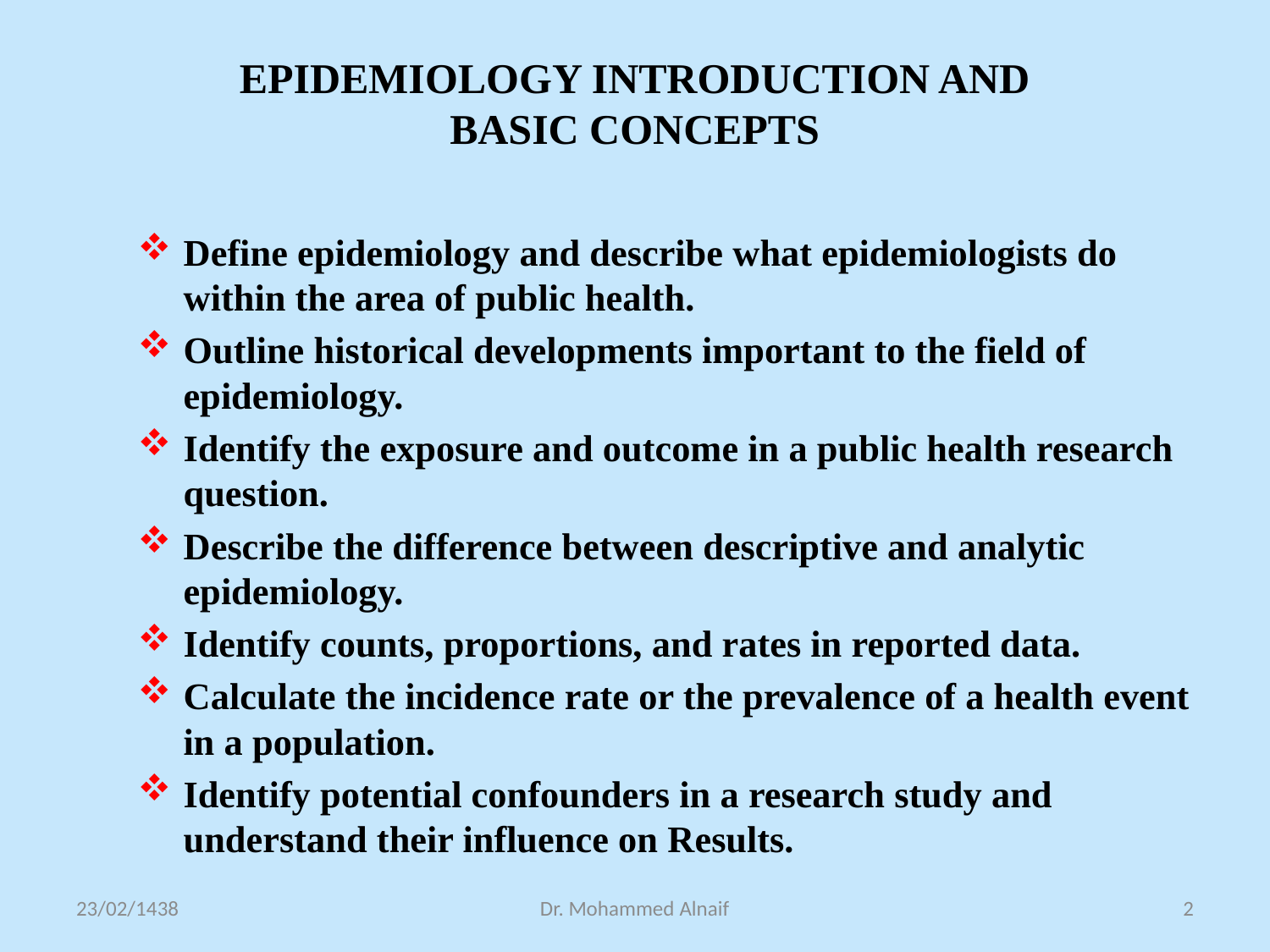

# EPIDEMIOLOGY INTRODUCTION AND BASIC CONCEPTS
Define epidemiology and describe what epidemiologists do within the area of public health.
Outline historical developments important to the field of epidemiology.
Identify the exposure and outcome in a public health research question.
Describe the difference between descriptive and analytic epidemiology.
Identify counts, proportions, and rates in reported data.
Calculate the incidence rate or the prevalence of a health event in a population.
Identify potential confounders in a research study and understand their influence on Results.
23/02/1438
Dr. Mohammed Alnaif
2